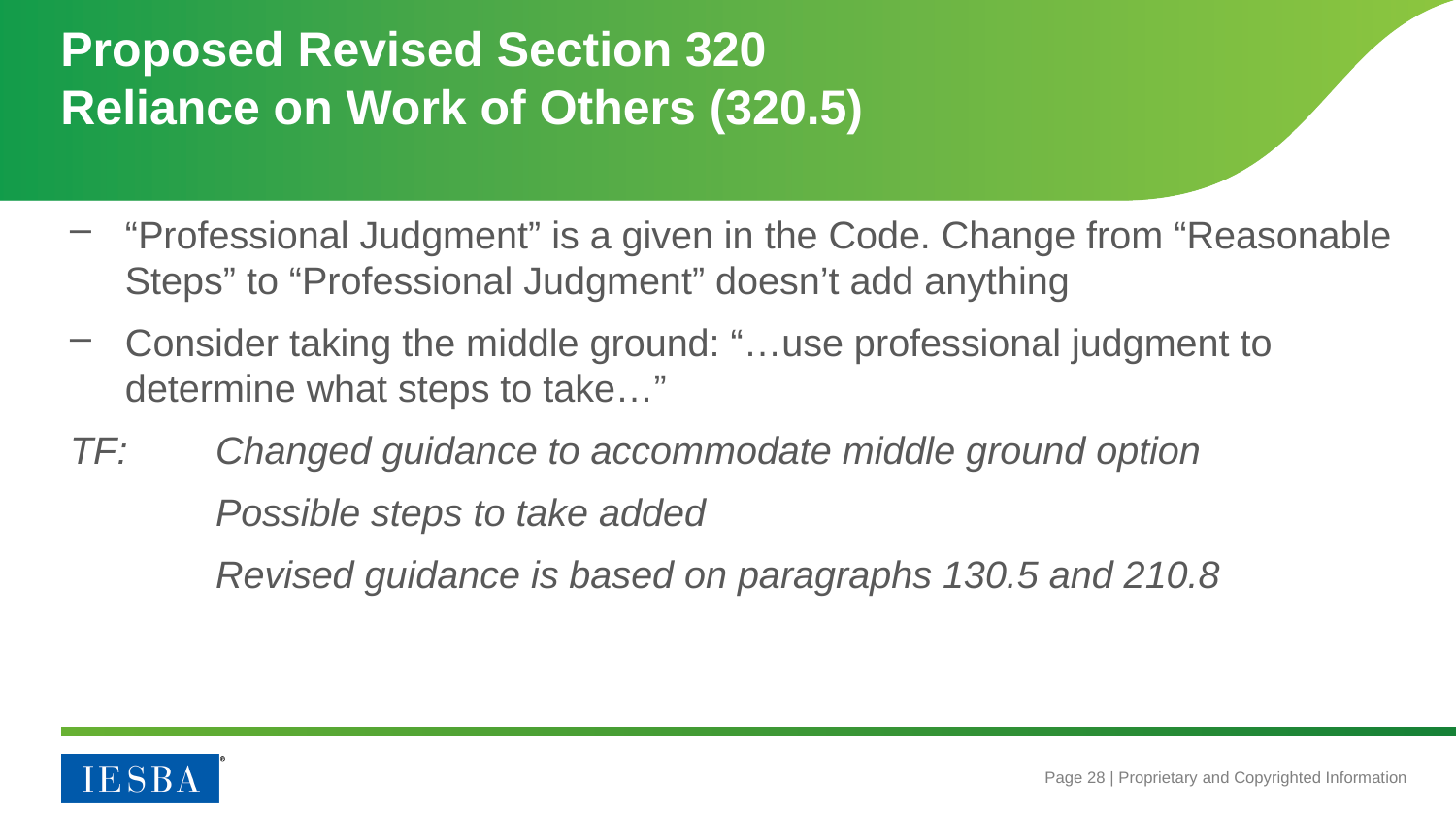

# Proposed Revised Section 320 Reliance on Work of Others (320.5)
“Professional Judgment” is a given in the Code. Change from “Reasonable Steps” to “Professional Judgment” doesn’t add anything
Consider taking the middle ground: “…use professional judgment to determine what steps to take…”
TF: 	Changed guidance to accommodate middle ground option
 	Possible steps to take added
	Revised guidance is based on paragraphs 130.5 and 210.8